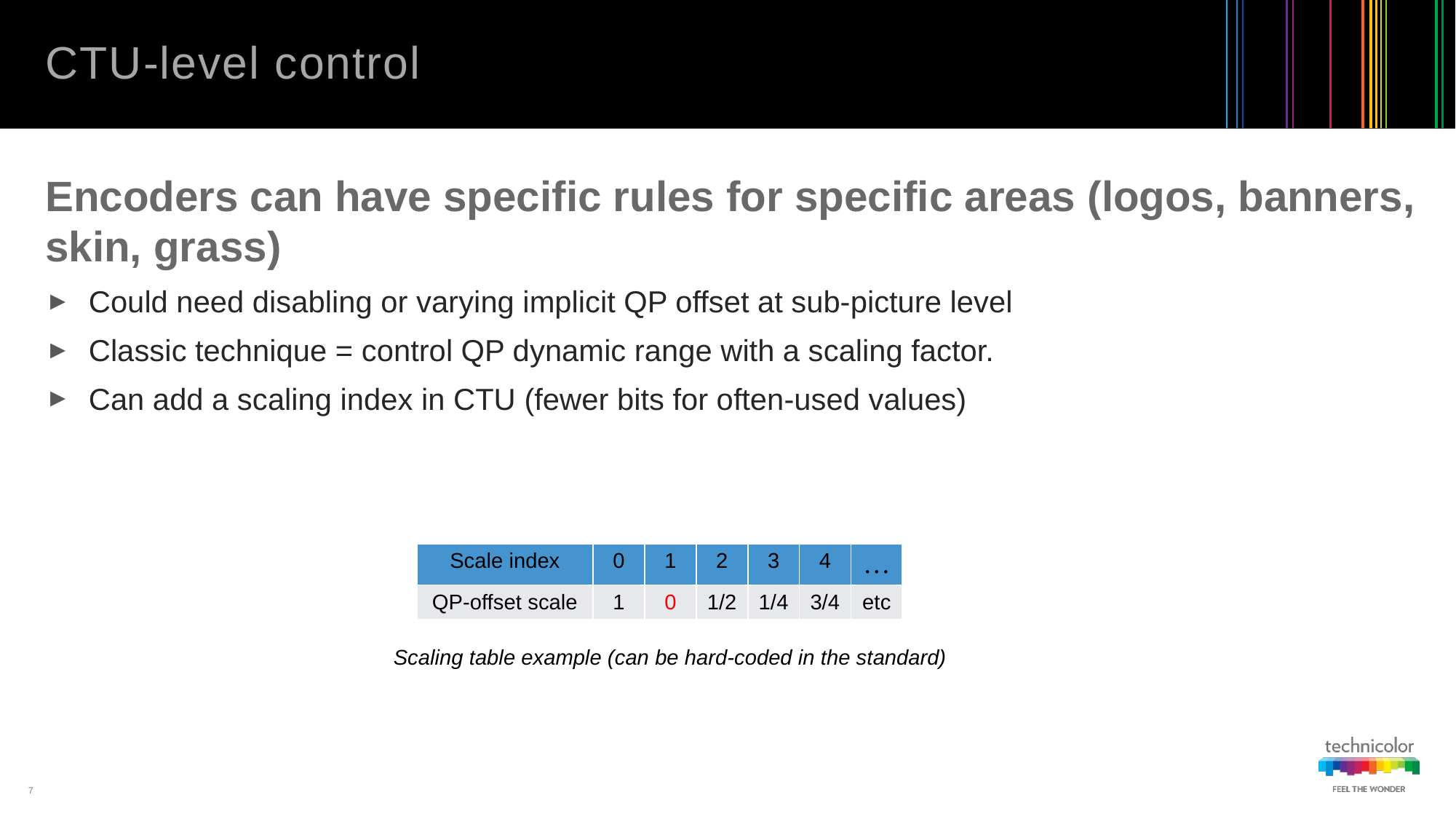

# CTU-level control
Encoders can have specific rules for specific areas (logos, banners, skin, grass)
Could need disabling or varying implicit QP offset at sub-picture level
Classic technique = control QP dynamic range with a scaling factor.
Can add a scaling index in CTU (fewer bits for often-used values)
| Scale index | 0 | 1 | 2 | 3 | 4 | … |
| --- | --- | --- | --- | --- | --- | --- |
| QP-offset scale | 1 | 0 | 1/2 | 1/4 | 3/4 | etc |
Scaling table example (can be hard-coded in the standard)
7